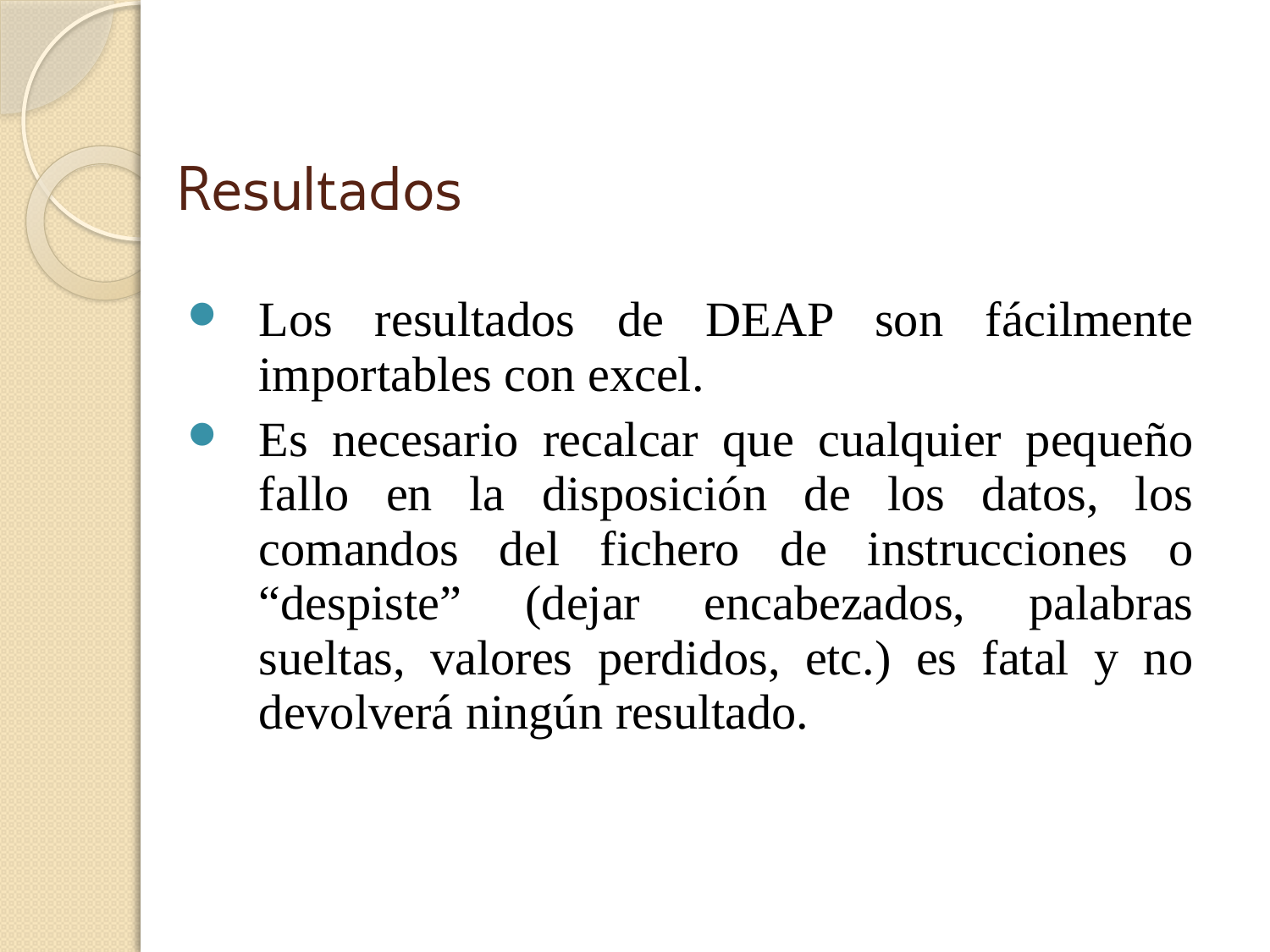

# Resultados
Los resultados de DEAP son fácilmente importables con excel.
Es necesario recalcar que cualquier pequeño fallo en la disposición de los datos, los comandos del fichero de instrucciones o “despiste” (dejar encabezados, palabras sueltas, valores perdidos, etc.) es fatal y no devolverá ningún resultado.